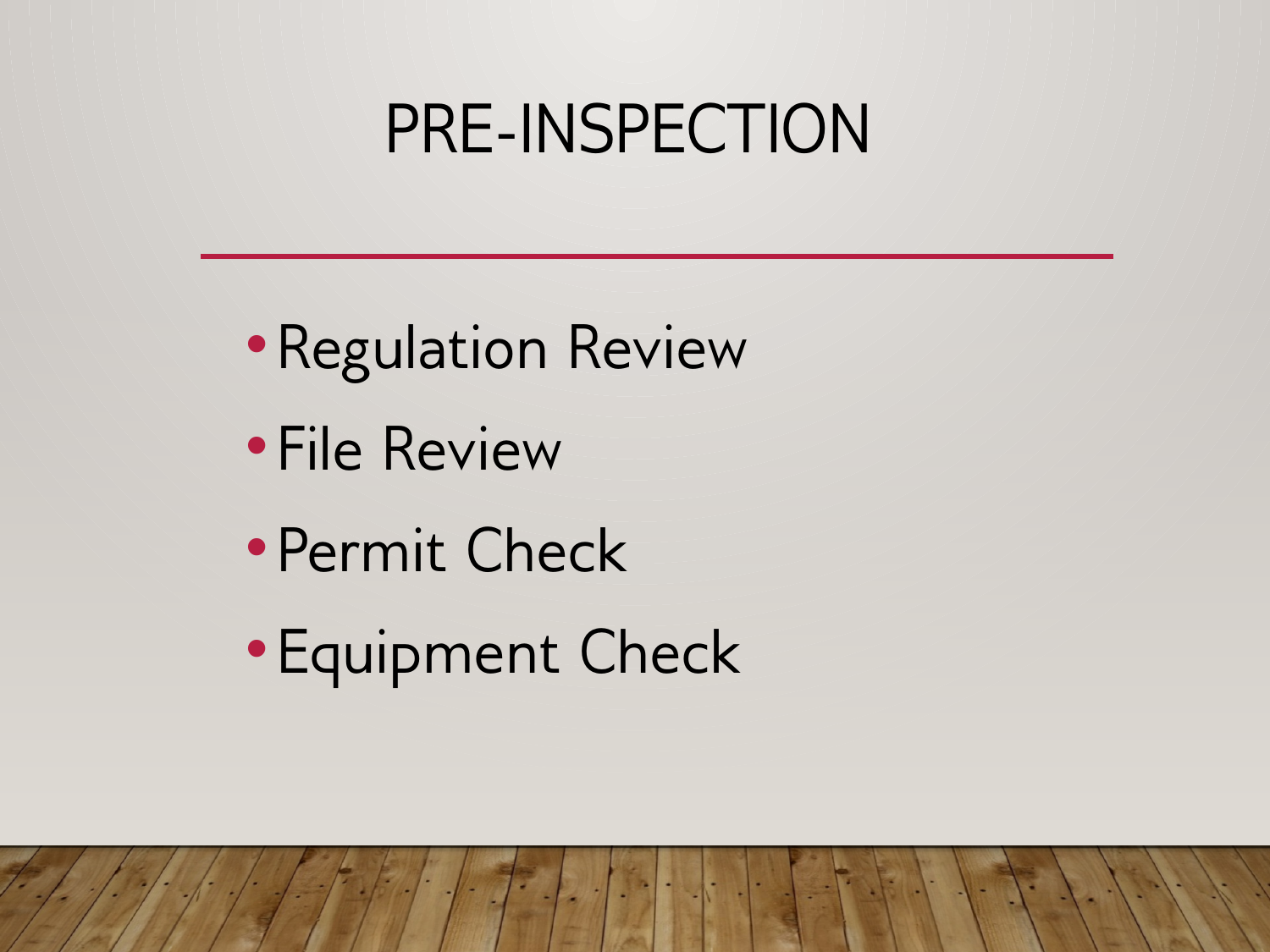

# Pre-Inspection

Regulation Review
File Review
Permit Check
Equipment Check